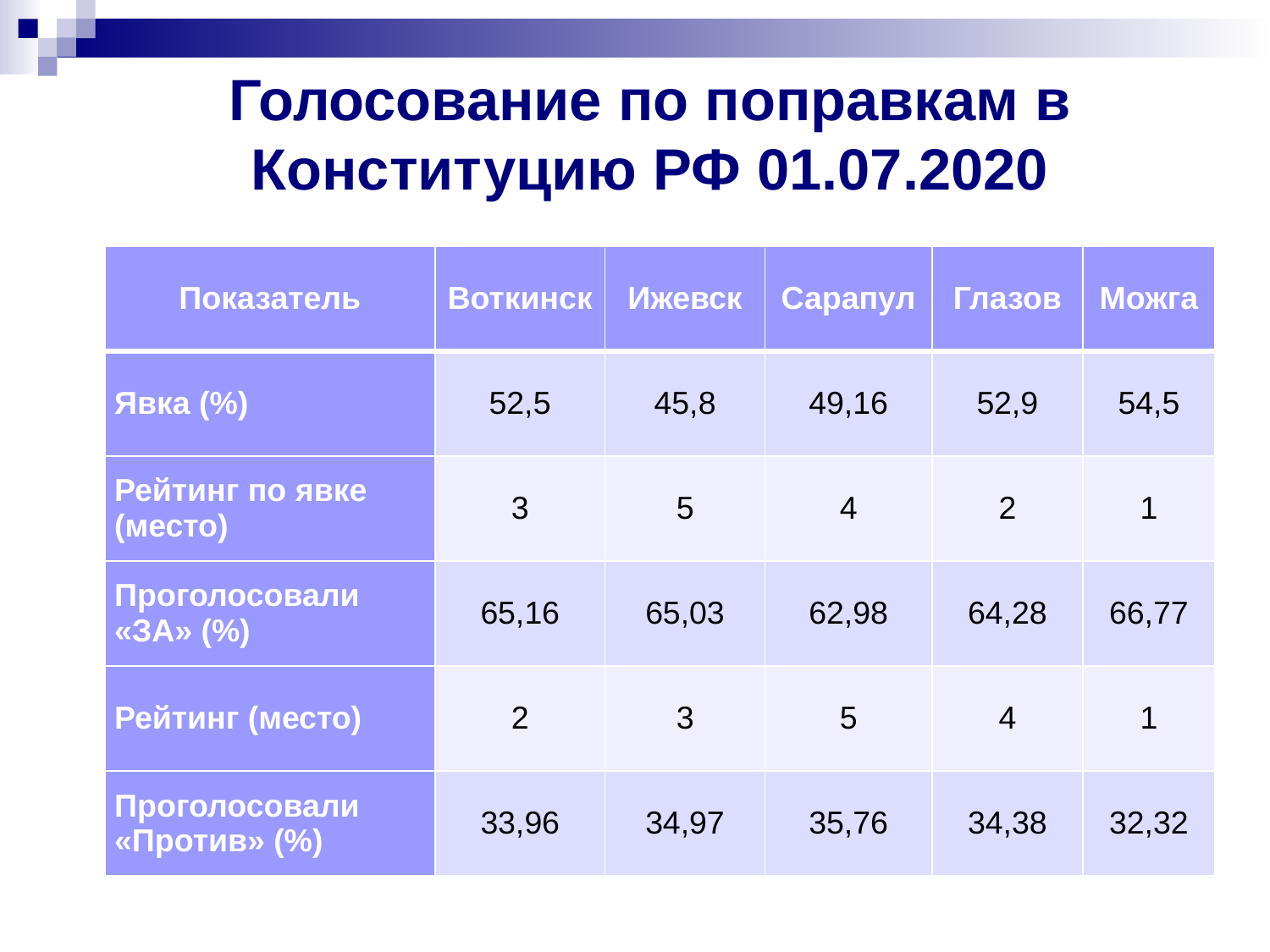

Голосование по поправкам в Конституцию РФ 01.07.2020
| Показатель | Воткинск | Ижевск | Сарапул | Глазов | Можга |
| --- | --- | --- | --- | --- | --- |
| Явка (%) | 52,5 | 45,8 | 49,16 | 52,9 | 54,5 |
| Рейтинг по явке (место) | 3 | 5 | 4 | 2 | 1 |
| Проголосовали «ЗА» (%) | 65,16 | 65,03 | 62,98 | 64,28 | 66,77 |
| Рейтинг (место) | 2 | 3 | 5 | 4 | 1 |
| Проголосовали «Против» (%) | 33,96 | 34,97 | 35,76 | 34,38 | 32,32 |